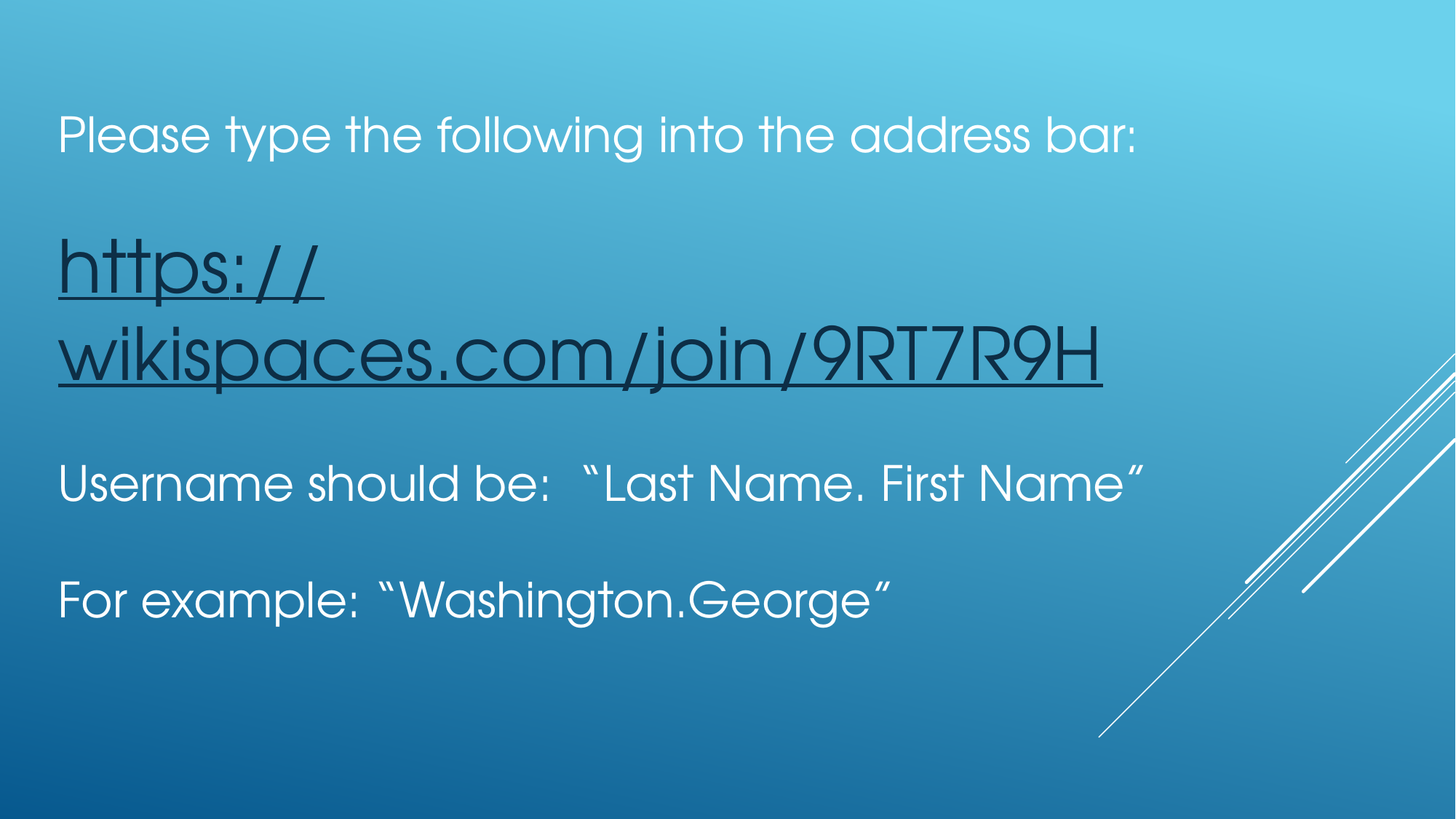

Please type the following into the address bar:

https://wikispaces.com/join/9RT7R9H

Username should be:  “Last Name. First Name”

For example: “Washington.George”